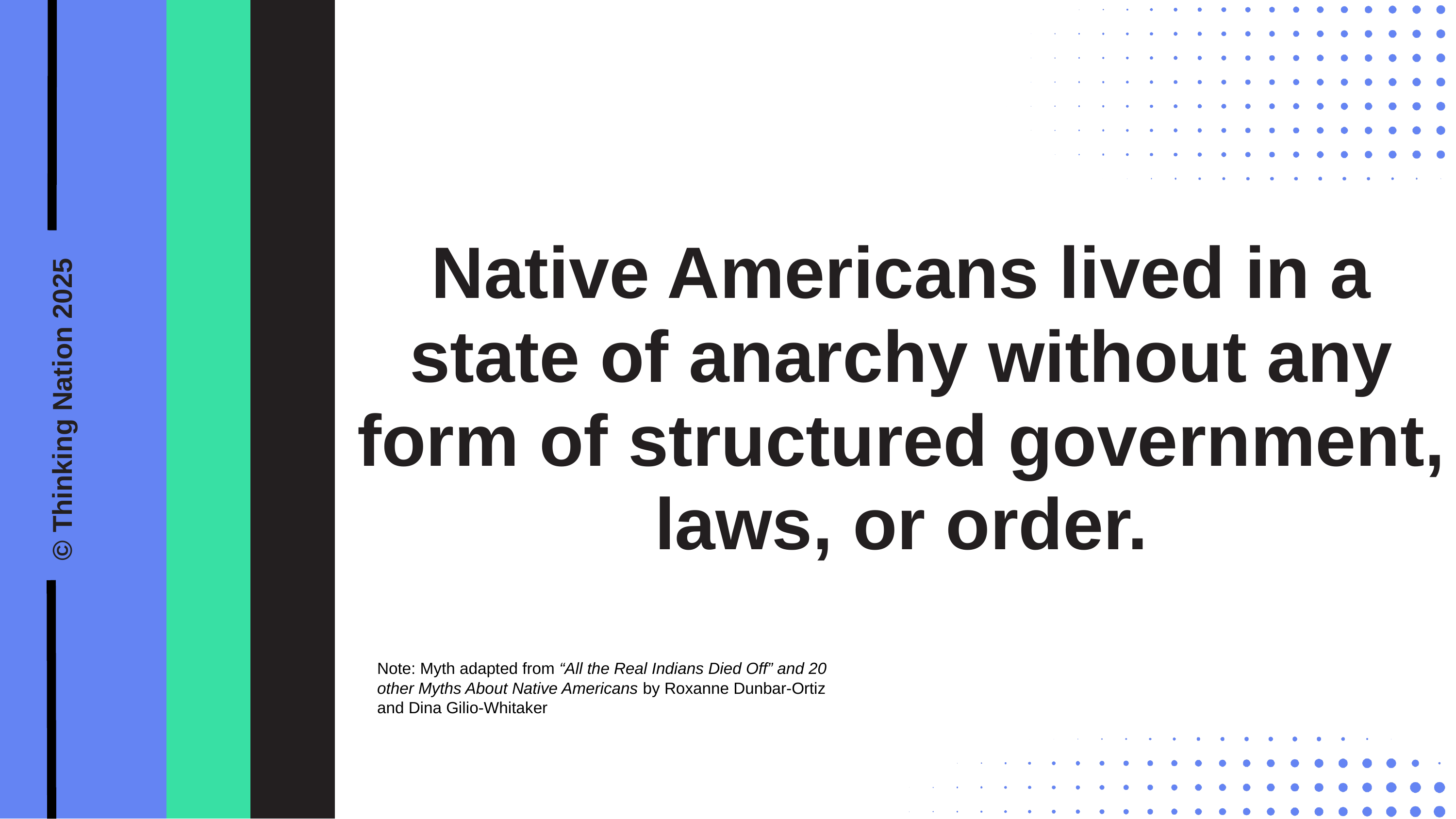

Native Americans lived in a state of anarchy without any form of structured government, laws, or order.
© Thinking Nation 2025
Note: Myth adapted from “All the Real Indians Died Off” and 20 other Myths About Native Americans by Roxanne Dunbar-Ortiz and Dina Gilio-Whitaker